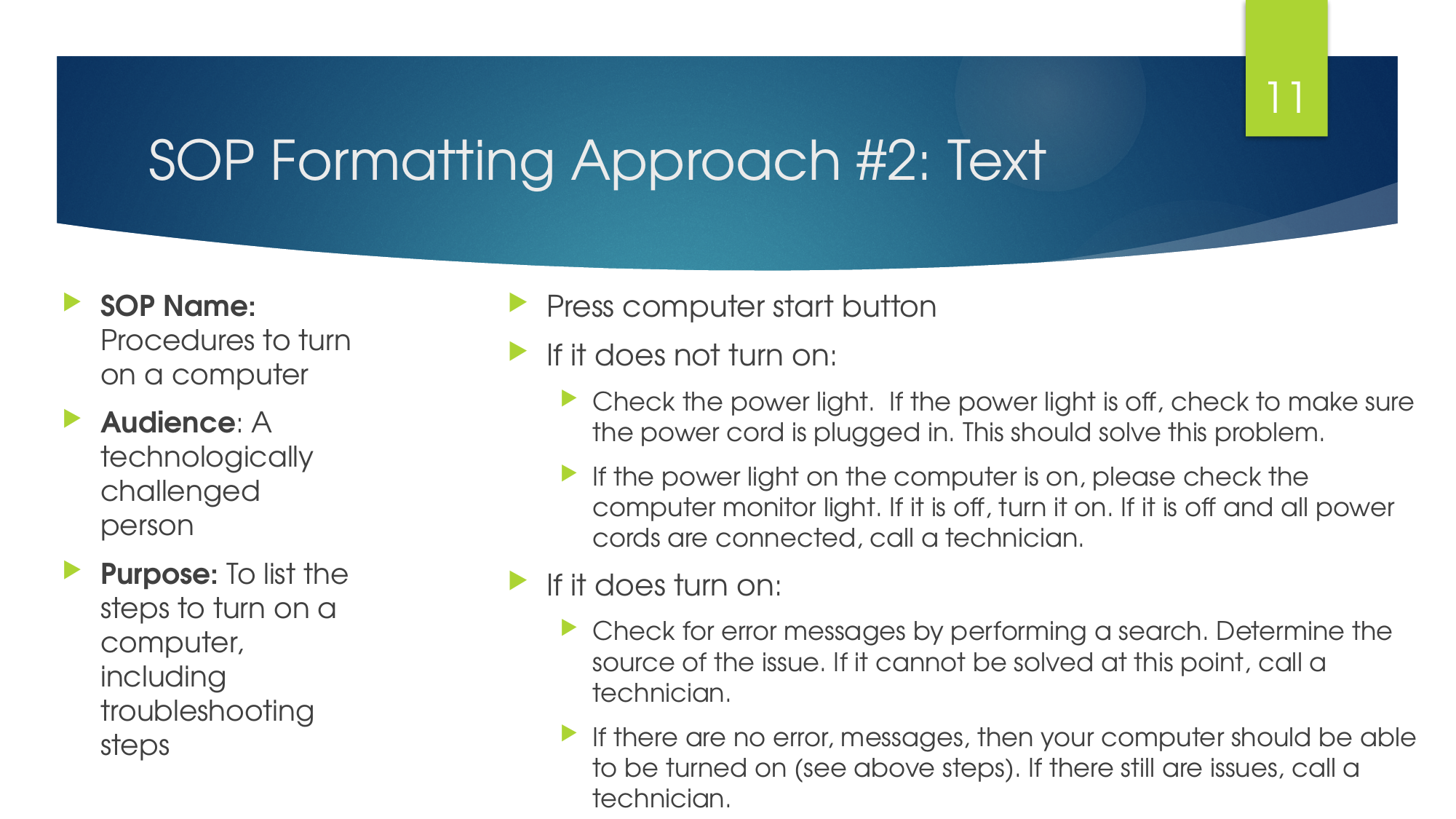

11
# SOP Formatting Approach #2: Text
SOP Name: Procedures to turn on a computer
Audience: A technologically challenged person
Purpose: To list the steps to turn on a computer, including troubleshooting steps

Press computer start button
If it does not turn on:
Check the power light.  If the power light is off, check to make sure the power cord is plugged in. This should solve this problem.
If the power light on the computer is on, please check the computer monitor light. If it is off, turn it on. If it is off and all power cords are connected, call a technician.
If it does turn on:
Check for error messages by performing a search. Determine the source of the issue. If it cannot be solved at this point, call a technician.
If there are no error, messages, then your computer should be able to be turned on (see above steps). If there still are issues, call a technician.